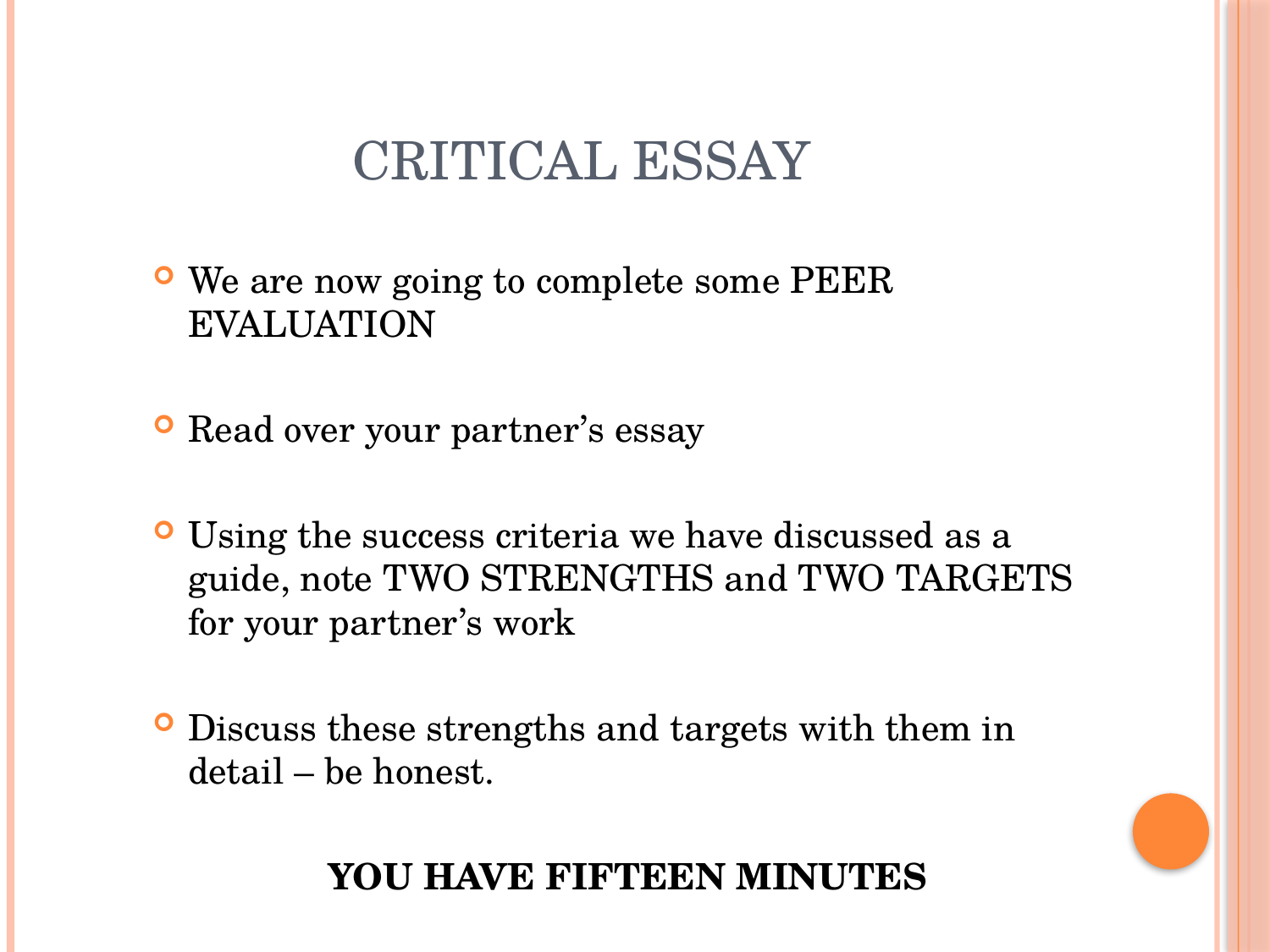

# Critical Essay
We are now going to complete some PEER EVALUATION

Read over your partner’s essay

Using the success criteria we have discussed as a guide, note TWO STRENGTHS and TWO TARGETS for your partner’s work

Discuss these strengths and targets with them in detail – be honest.

YOU HAVE FIFTEEN MINUTES